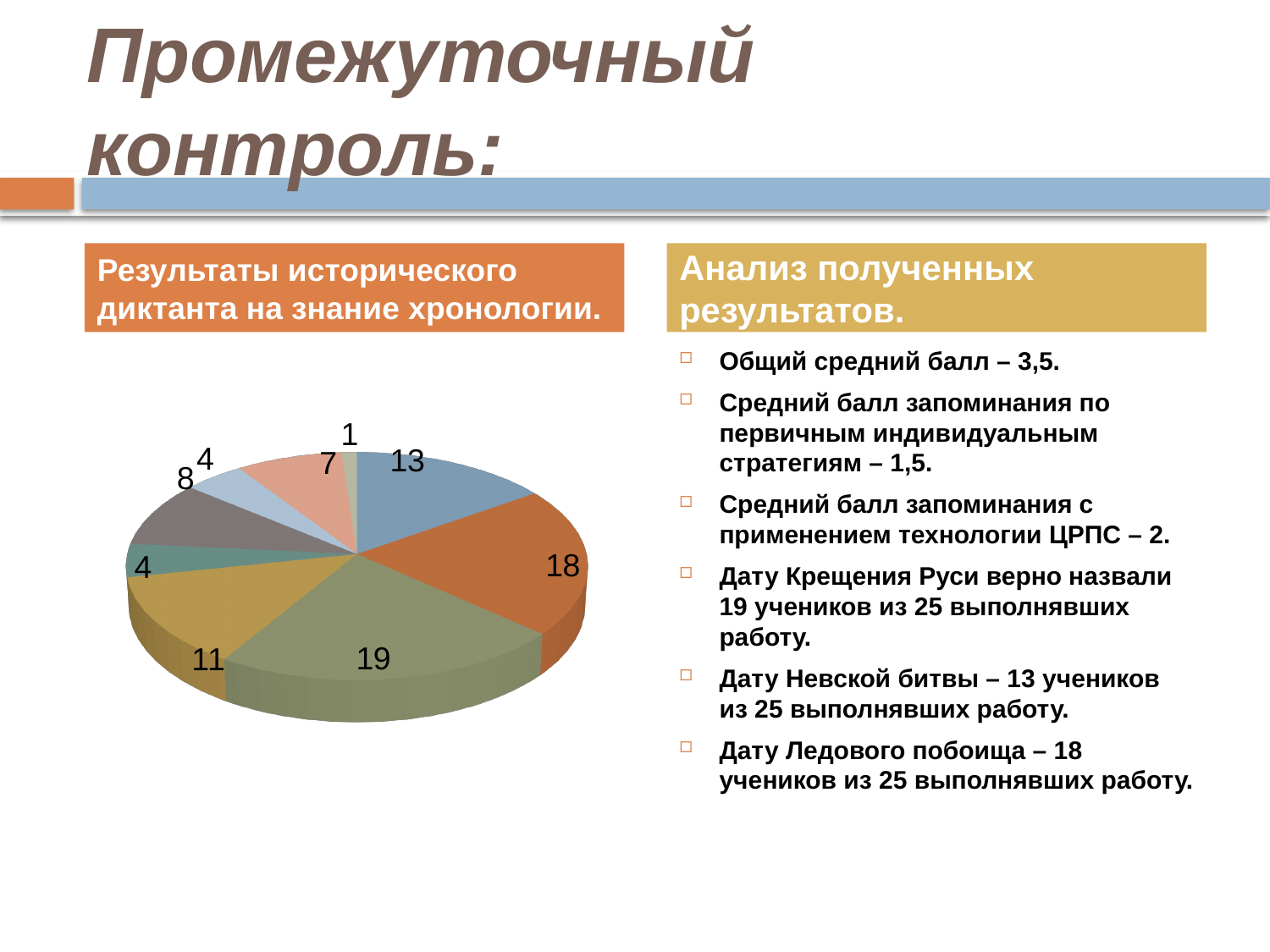

# Промежуточный контроль:
Результаты исторического диктанта на знание хронологии.
Анализ полученных результатов.

[unsupported chart]

Общий средний балл – 3,5.
Средний балл запоминания по  первичным индивидуальным стратегиям – 1,5.
Средний балл запоминания с применением технологии ЦРПС – 2.
Дату Крещения Руси верно назвали 19 учеников из 25 выполнявших работу.
Дату Невской битвы – 13 учеников из 25 выполнявших работу.
Дату Ледового побоища – 18 учеников из 25 выполнявших работу.